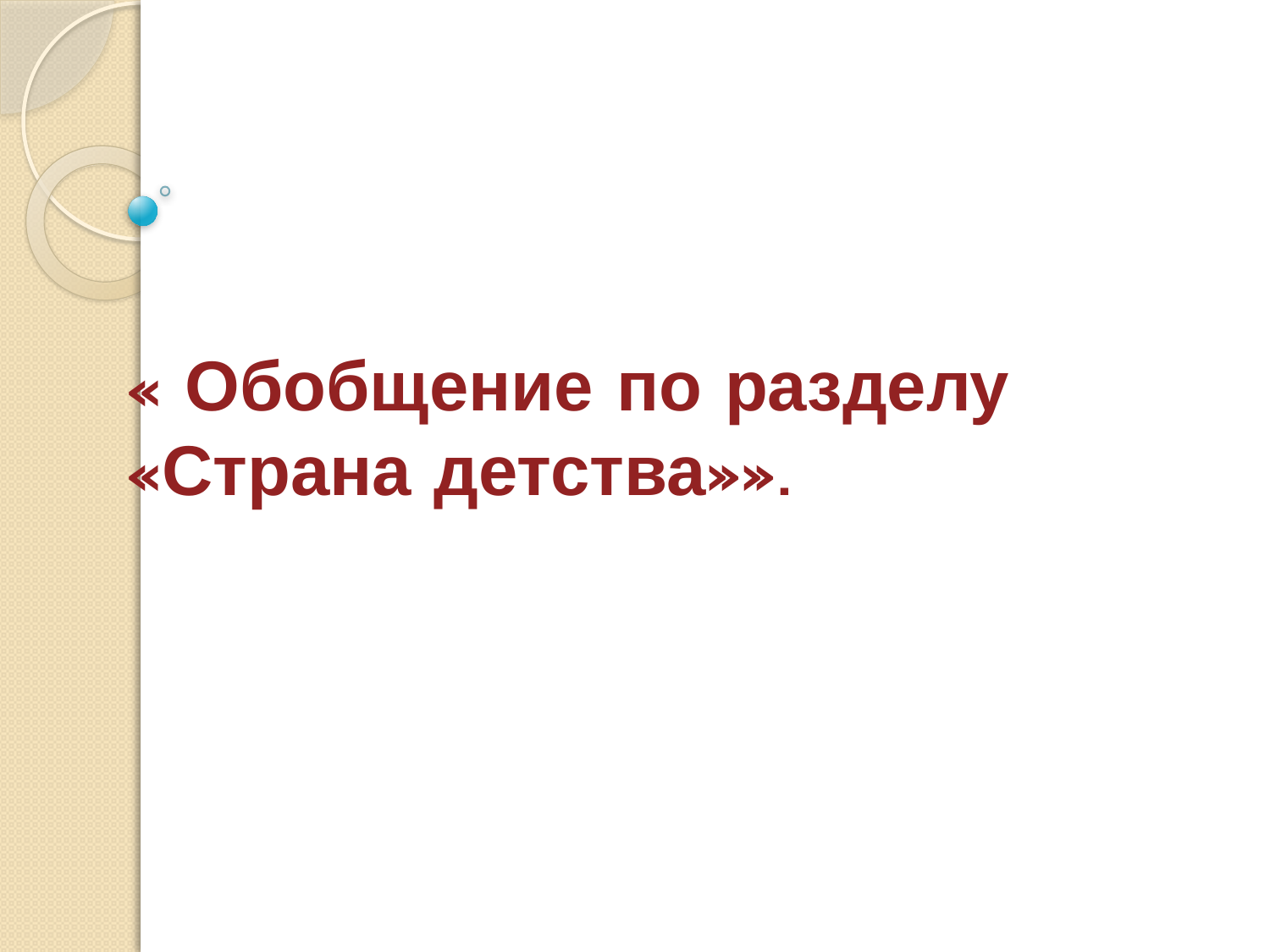

#

« Обобщение по разделу
«Страна детства»».